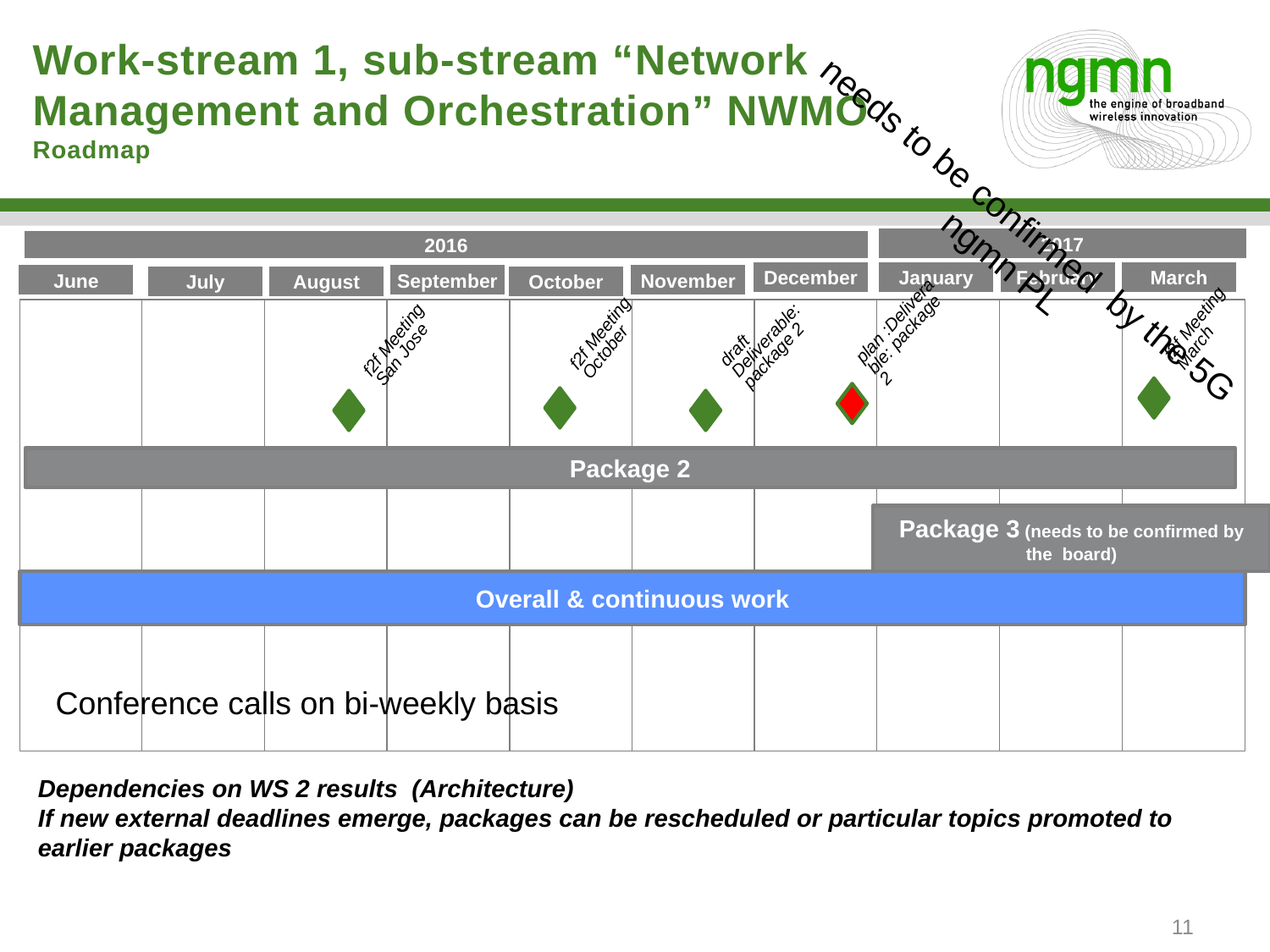

# Work-stream 1, sub-stream “Network Management and Orchestration” NWMO Roadmap
needs to be confirmed  by the 5G ngmn PL
2017
2016
December
January
March
February
June
September
November
August
July
October
f2f Meeting  March

plan :Deliverable: package 2
draft Deliverable: package 2
f2f Meeting  October
f2f Meeting  San Jose

Package 2
Package 3 (needs to be confirmed by the  board)
Overall & continuous work
Conference calls on bi-weekly basis
Dependencies on WS 2 results  (Architecture)
If new external deadlines emerge, packages can be rescheduled or particular topics promoted to earlier packages
11